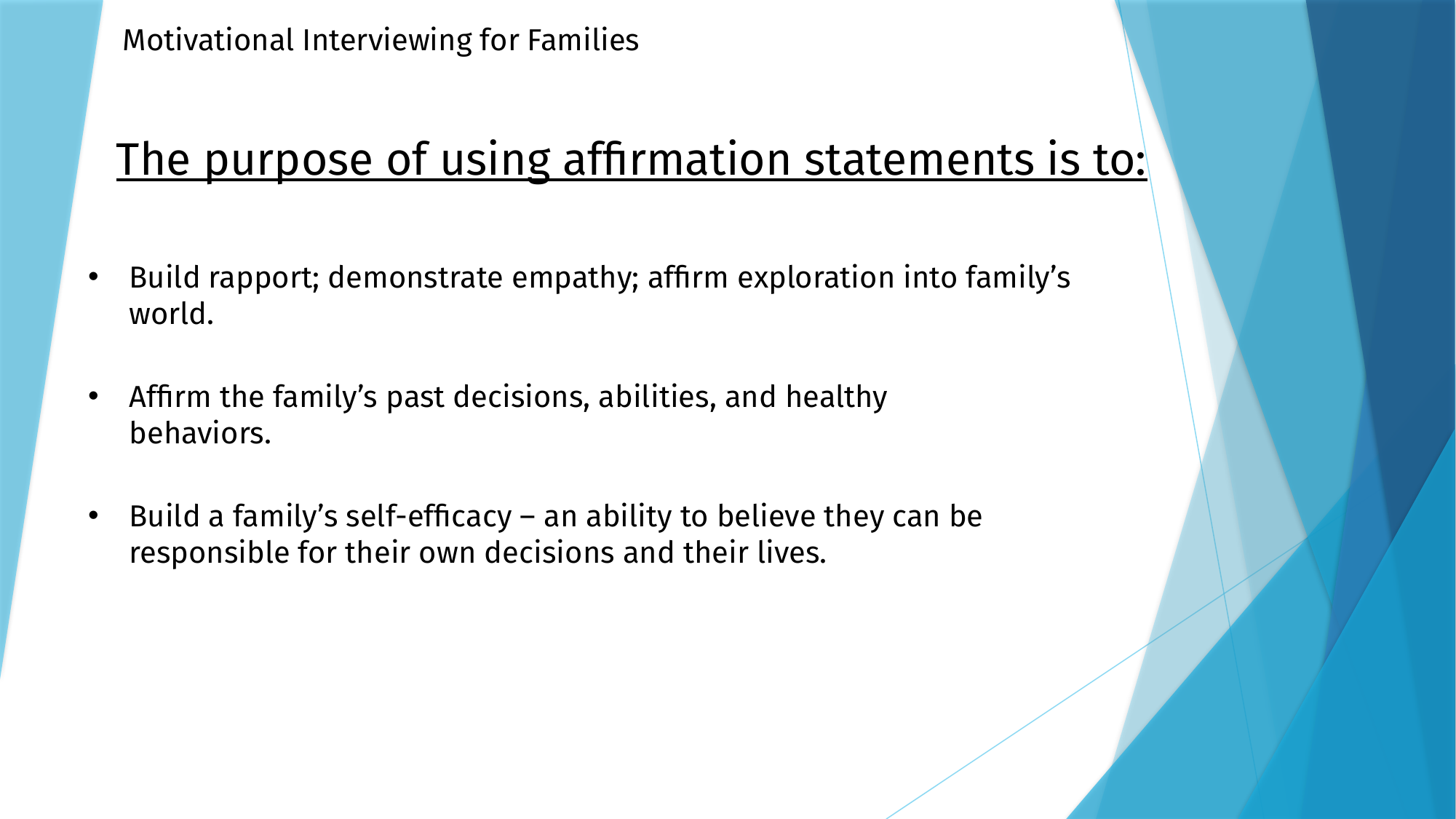

Motivational Interviewing for Families
The purpose of using affirmation statements is to:
Build rapport; demonstrate empathy; affirm exploration into family’s world.
Affirm the family’s past decisions, abilities, and healthy behaviors.
Build a family’s self-efficacy – an ability to believe they can be responsible for their own decisions and their lives.